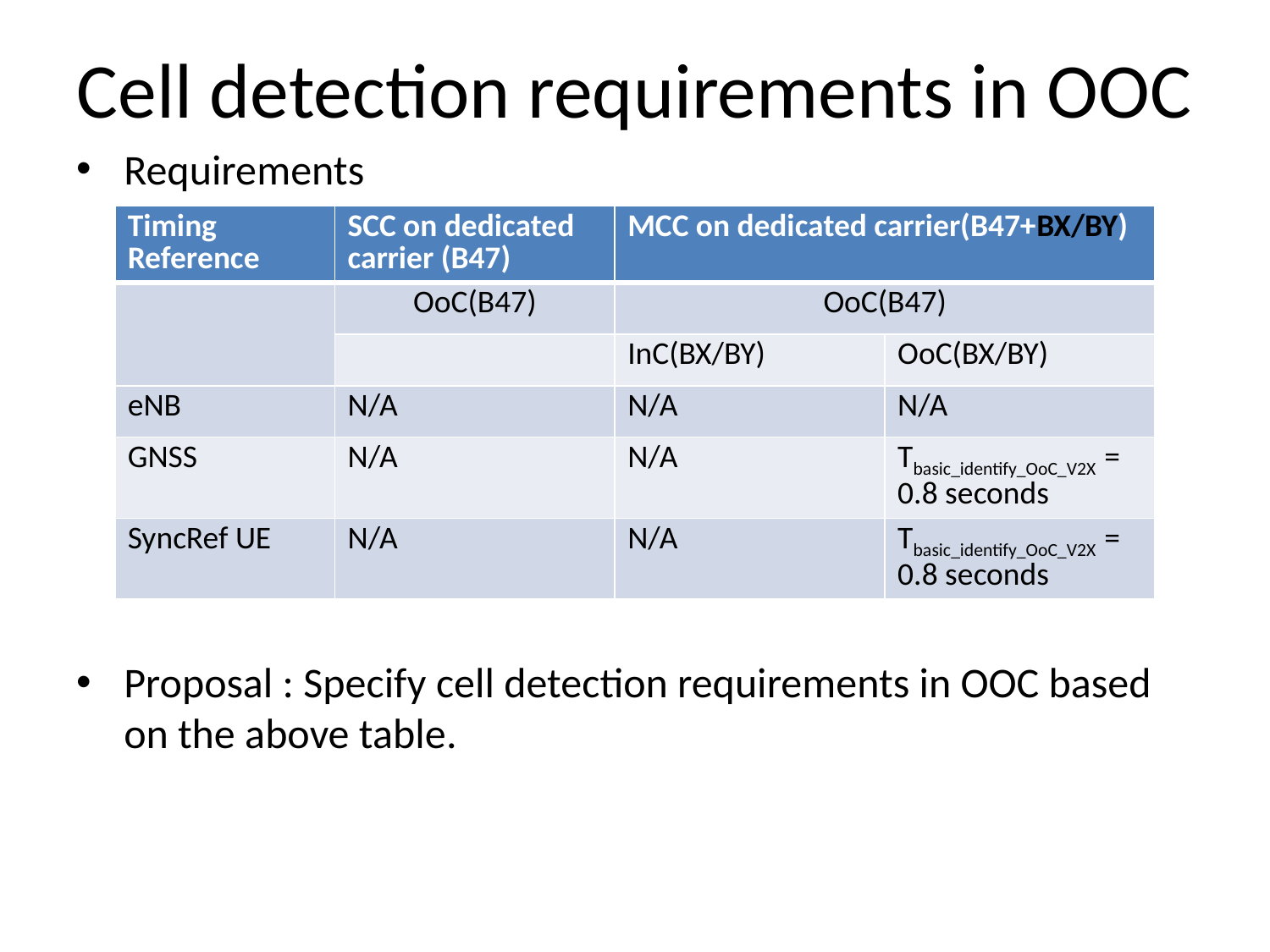

# Cell detection requirements in OOC
Requirements

Proposal : Specify cell detection requirements in OOC based on the above table.

| Timing Reference | SCC on dedicated carrier (B47) | MCC on dedicated carrier(B47+BX/BY) |  |
| --- | --- | --- | --- |
|  | OoC(B47) | OoC(B47) |  |
|  |  | InC(BX/BY) | OoC(BX/BY) |
| eNB | N/A | N/A | N/A |
| GNSS | N/A | N/A | Tbasic\_identify\_OoC\_V2X = 0.8 seconds |
| SyncRef UE | N/A | N/A | Tbasic\_identify\_OoC\_V2X = 0.8 seconds |